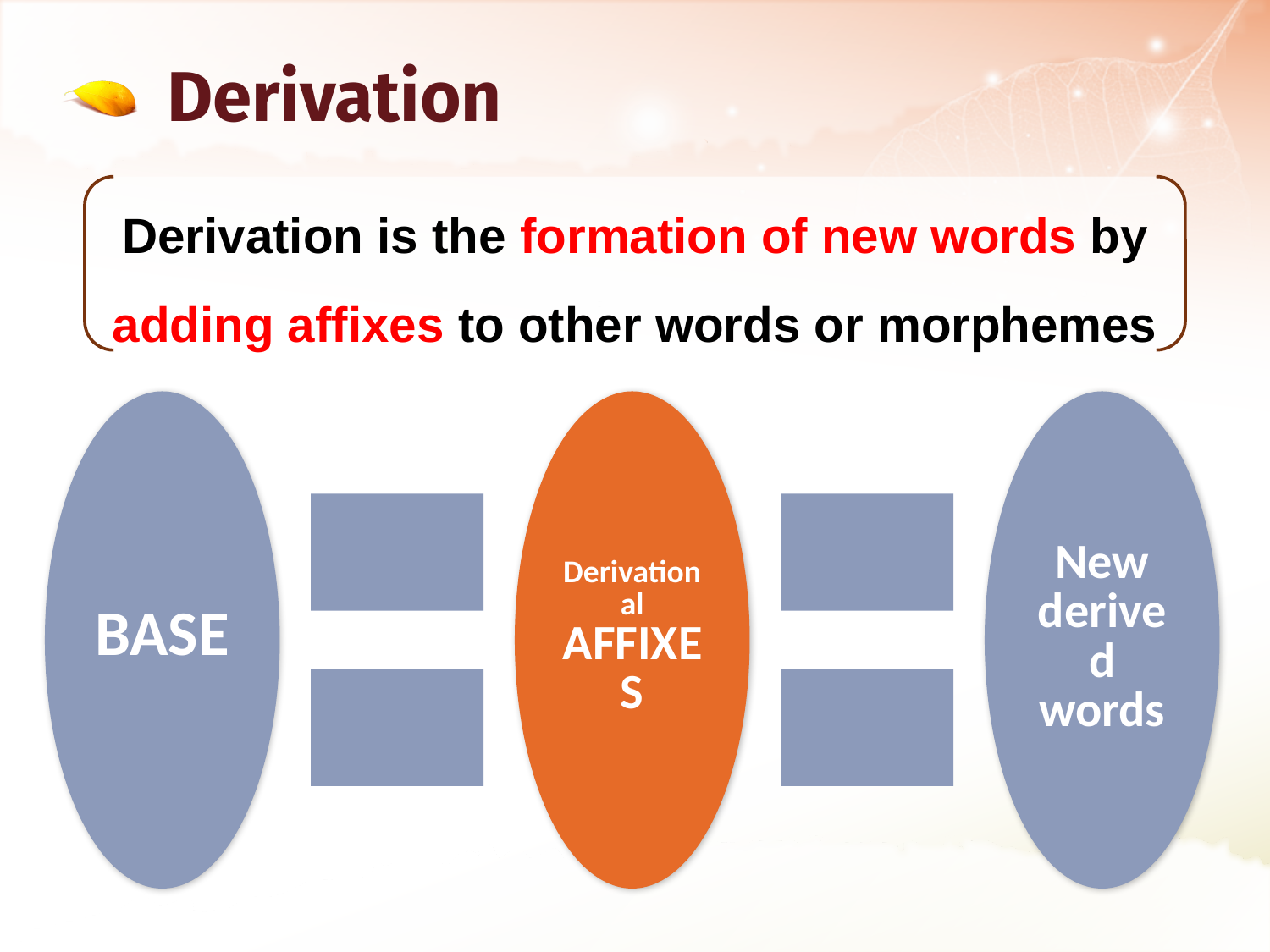

# Derivation
Derivation is the formation of new words by adding affixes to other words or morphemes
BASE
Derivational AFFIXES
New derived words